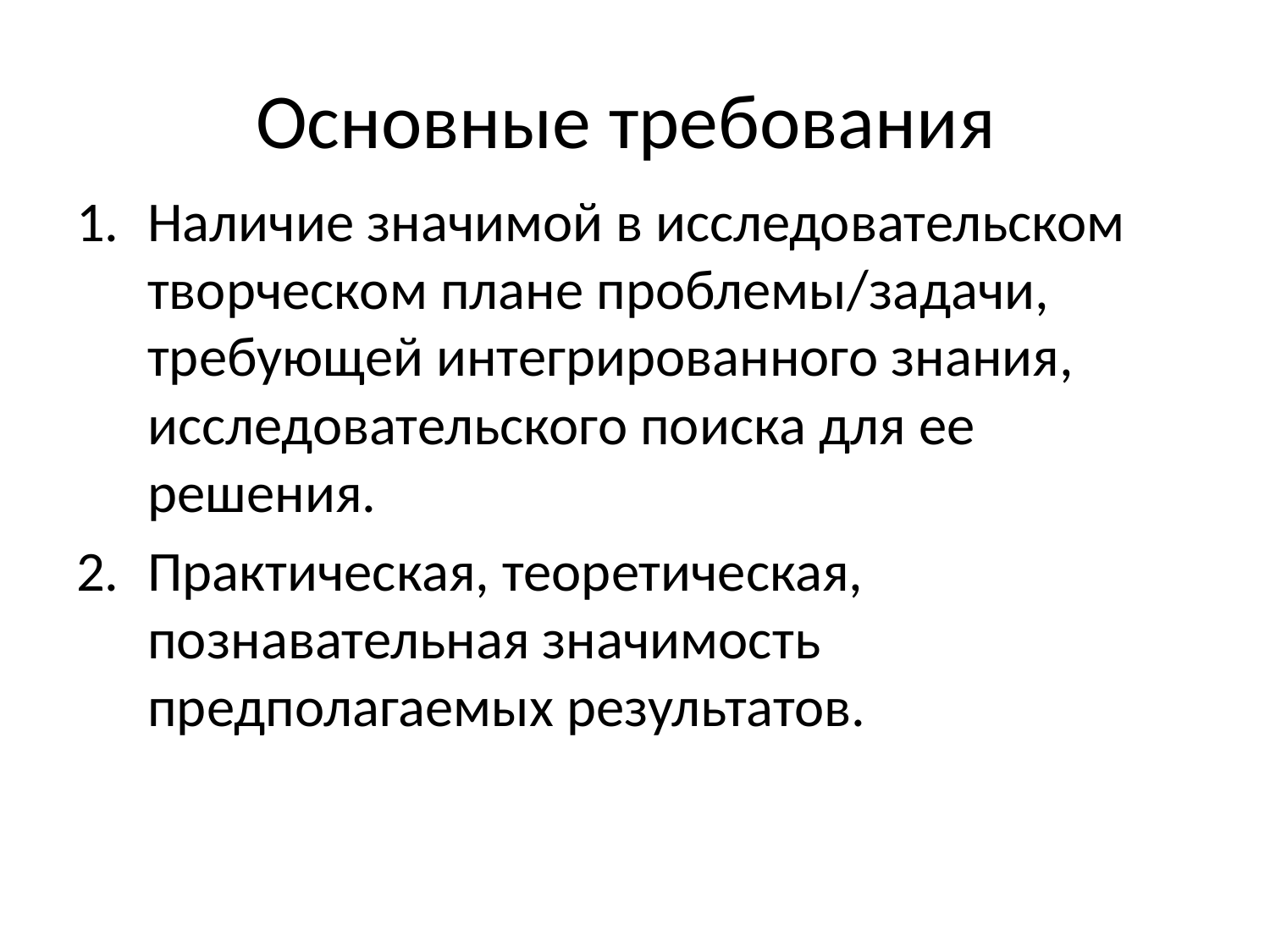

# Основные требования
Наличие значимой в исследовательском творческом плане проблемы/задачи, требующей интегрированного знания, исследовательского поиска для ее решения.
Практическая, теоретическая, познавательная значимость предполагаемых результатов.